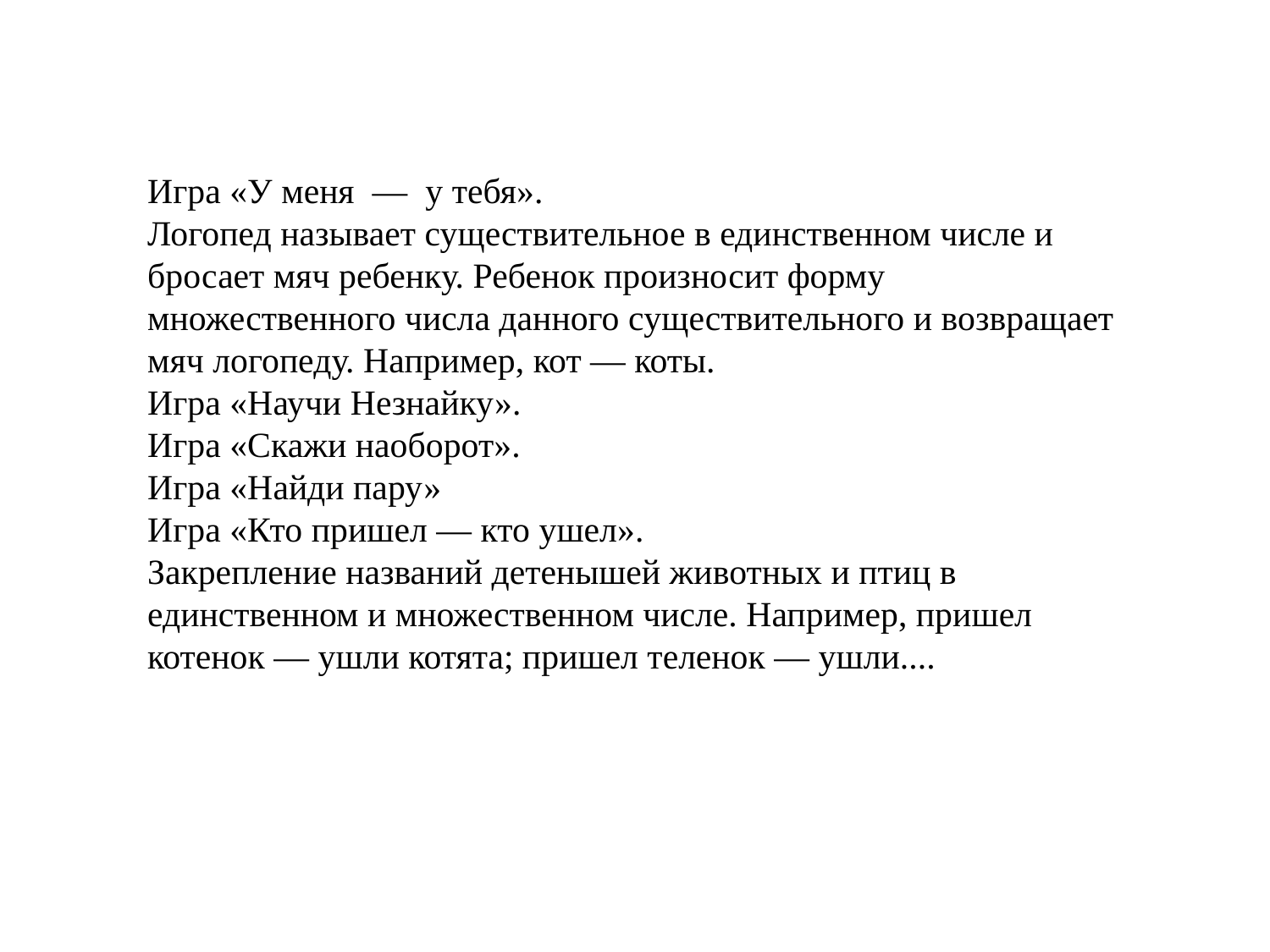

Игра «У меня  —  у тебя».
Логопед называет существительное в единственном числе и бросает мяч ребенку. Ребенок произносит форму множественного числа данного существительного и возвращает мяч логопеду. Например, кот — коты.
Игра «Научи Незнайку».
Игра «Скажи наоборот».
Игра «Найди пару»
Игра «Кто пришел — кто ушел».
Закрепление названий детенышей животных и птиц в единственном и множественном числе. Например, пришел котенок — ушли котята; пришел теленок — ушли....